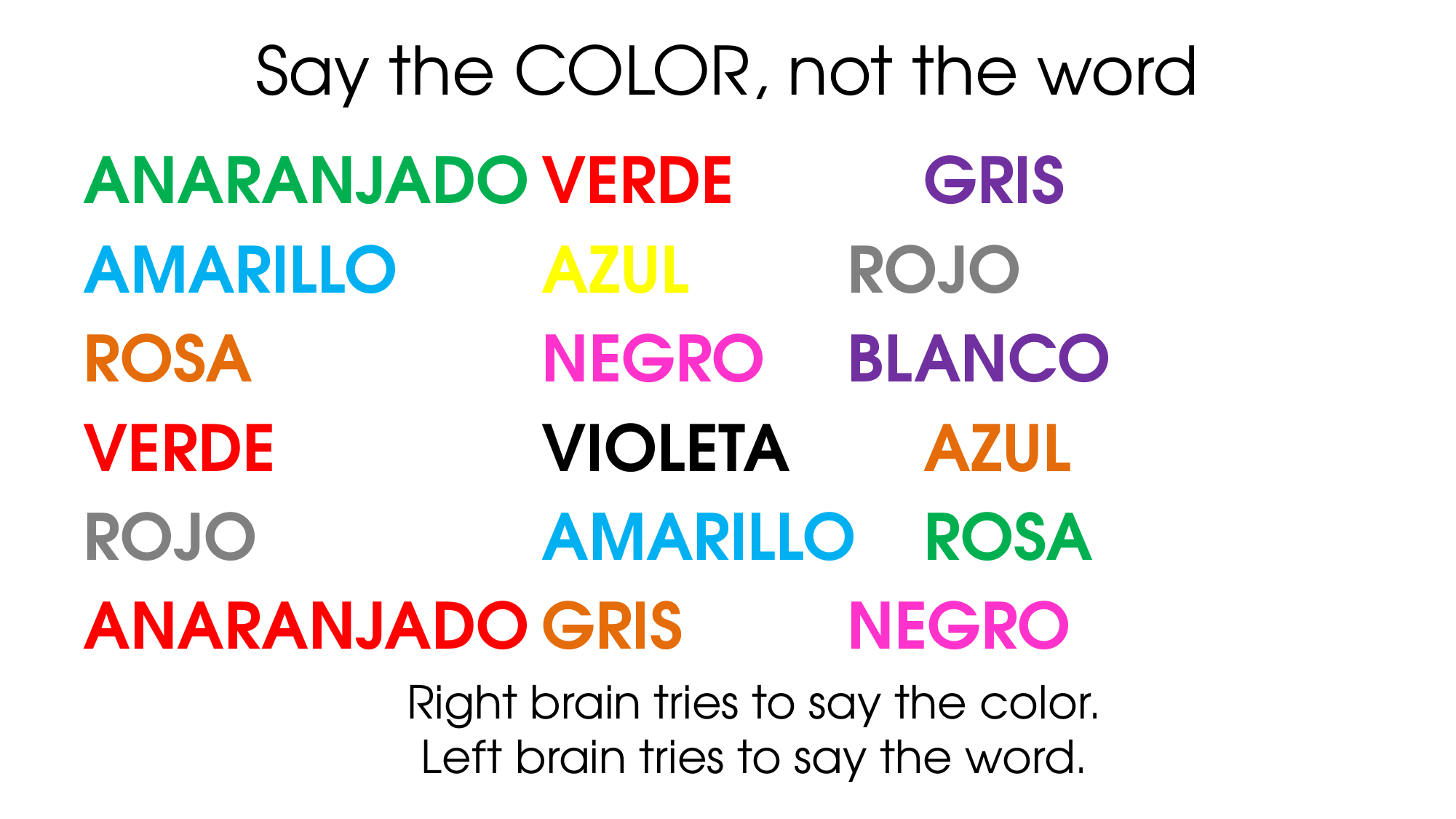

# Say the COLOR, not the word
ANARANJADO	VERDE			GRIS
AMARILLO		AZUL			ROJO
ROSA				NEGRO		BLANCO
VERDE				VIOLETA		AZUL
ROJO				AMARILLO	ROSA
ANARANJADO	GRIS	 		NEGRO
Right brain tries to say the color.
Left brain tries to say the word.